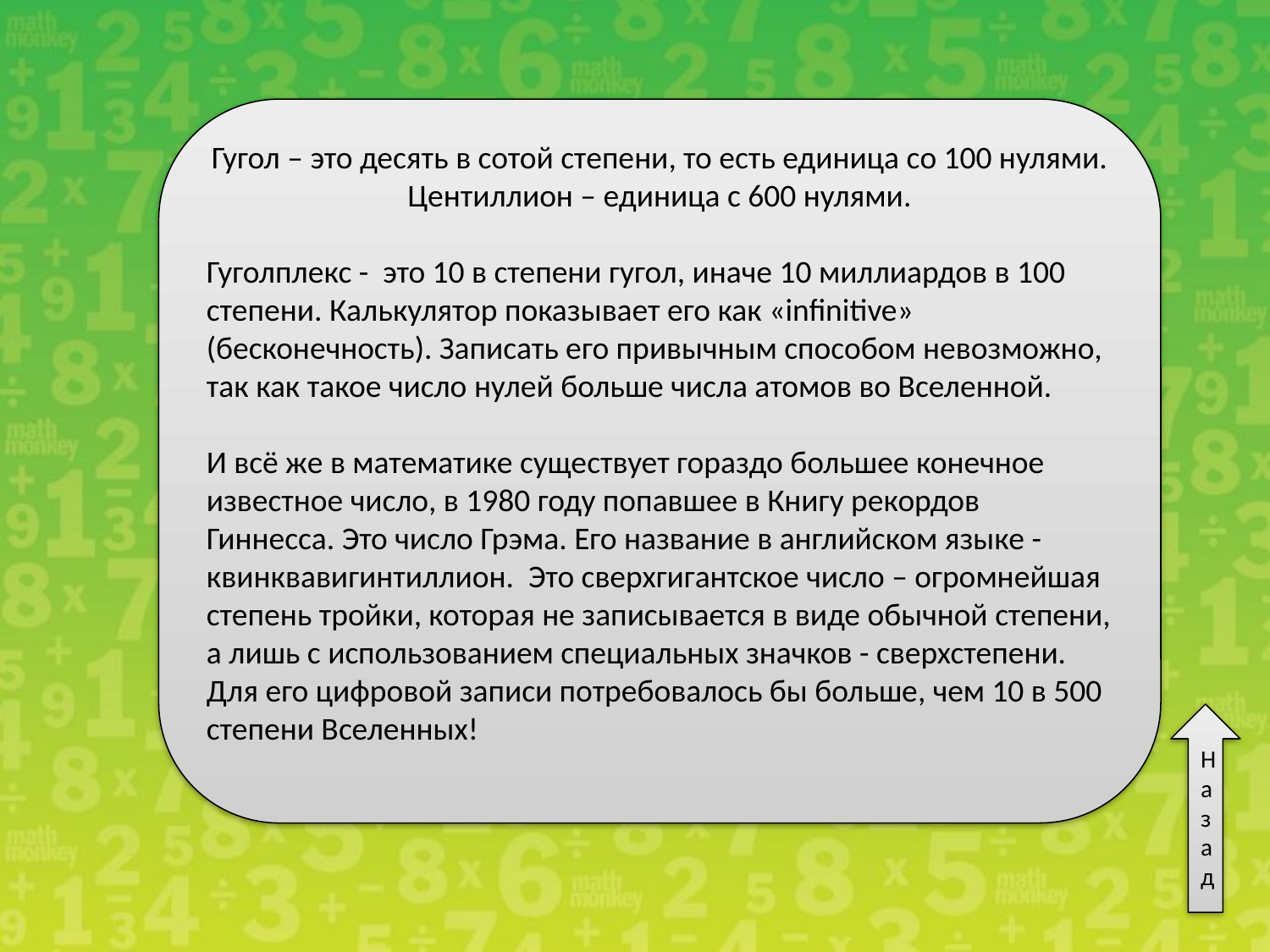

Гугол – это десять в сотой степени, то есть единица со 100 нулями.
Центиллион – единица с 600 нулями.

Гуголплекс -  это 10 в степени гугол, иначе 10 миллиардов в 100 степени. Калькулятор показывает его как «infinitive» (бесконечность). Записать его привычным способом невозможно, так как такое число нулей больше числа атомов во Вселенной.

И всё же в математике существует гораздо большее конечное известное число, в 1980 году попавшее в Книгу рекордов Гиннесса. Это число Грэма. Его название в английском языке -  квинквавигинтиллион.  Это сверхгигантское число – огромнейшая степень тройки, которая не записывается в виде обычной степени, а лишь с использованием специальных значков - сверхстепени. Для его цифровой записи потребовалось бы больше, чем 10 в 500 степени Вселенных!

Назад